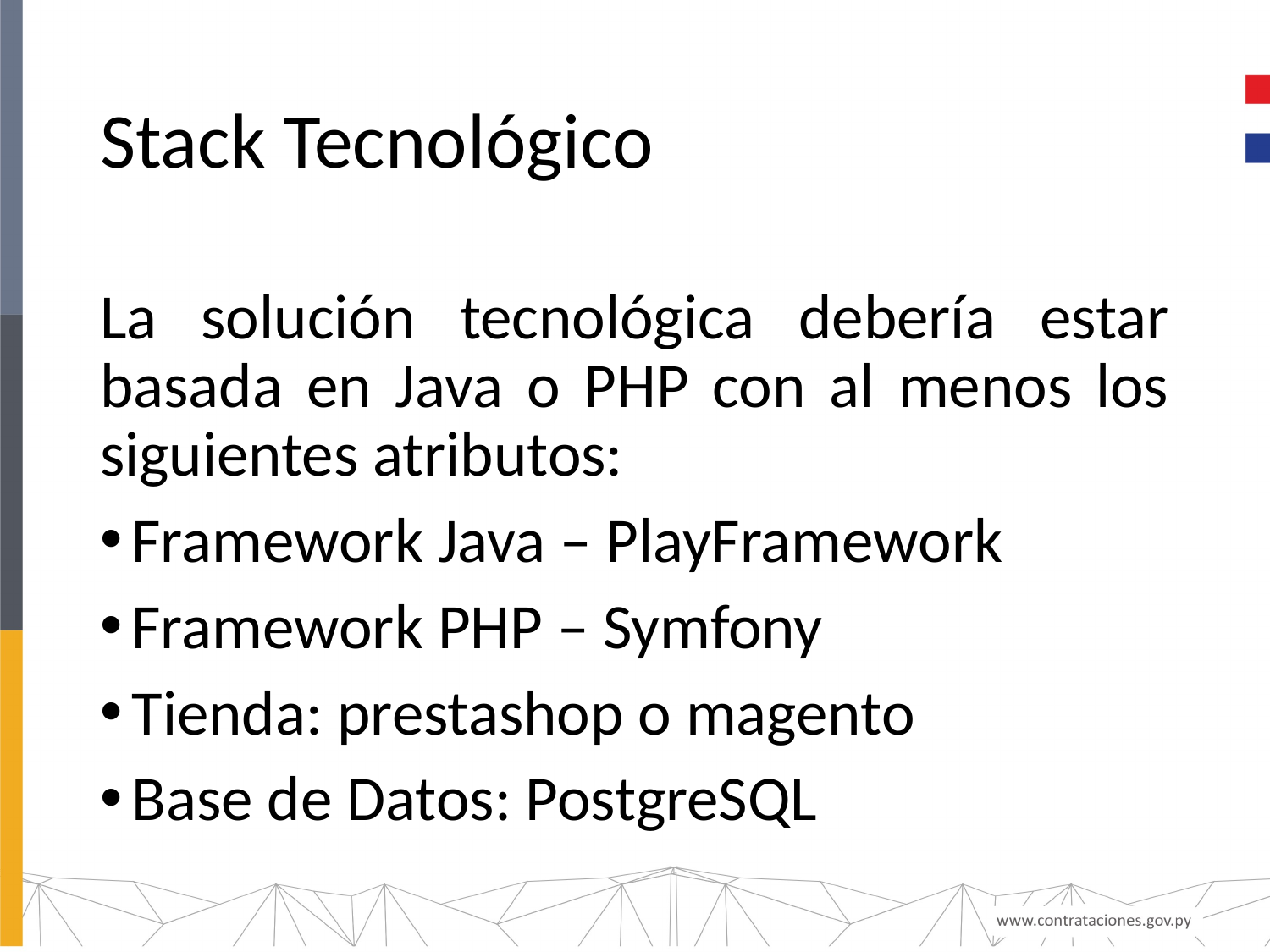

# Stack Tecnológico
La solución tecnológica debería estar basada en Java o PHP con al menos los siguientes atributos:
Framework Java – PlayFramework
Framework PHP – Symfony
Tienda: prestashop o magento
Base de Datos: PostgreSQL